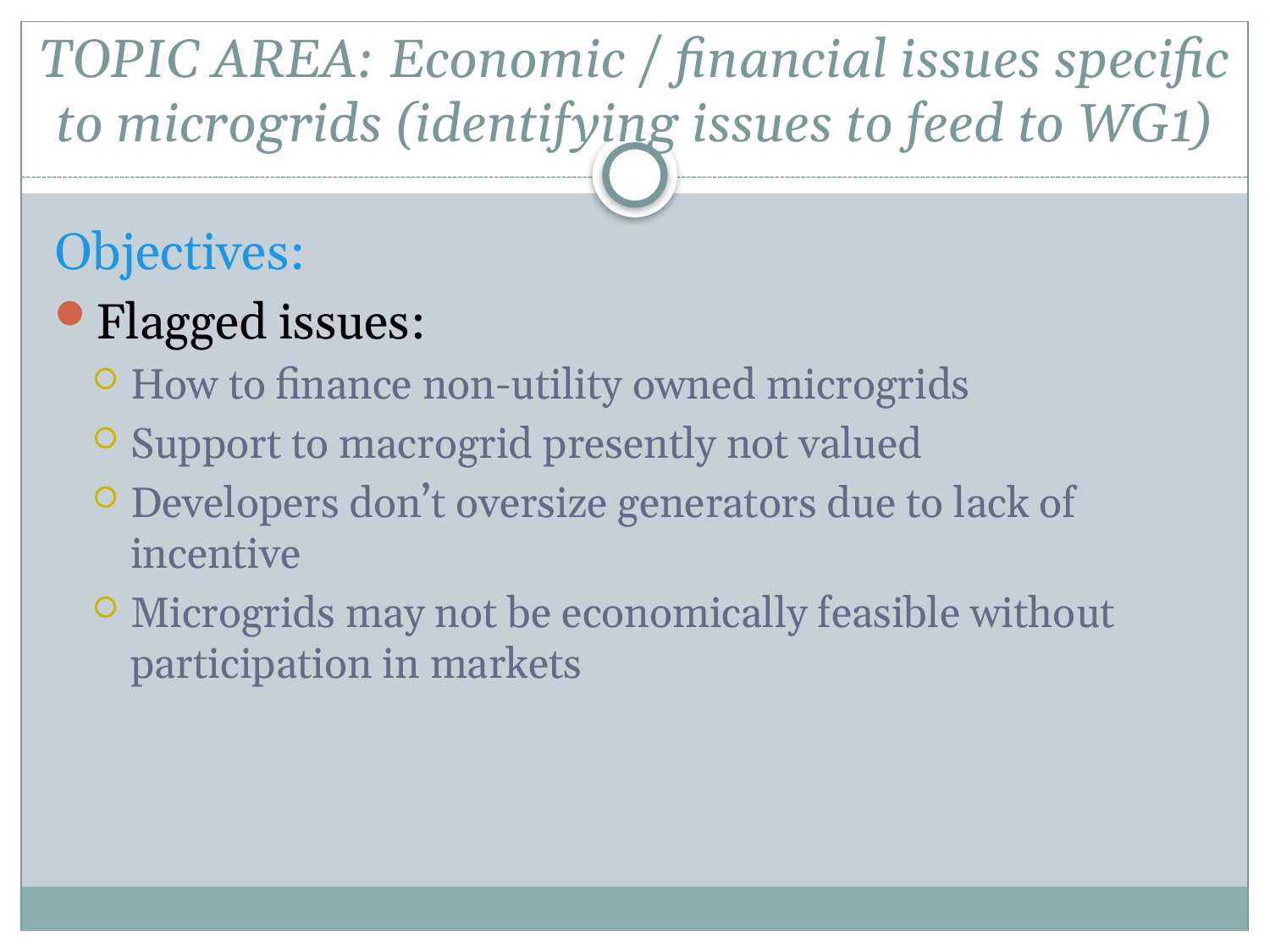

# TOPIC AREA: Economic / financial issues specific to microgrids (identifying issues to feed to WG1)
Objectives:
Flagged issues:
How to finance non-utility owned microgrids
Support to macrogrid presently not valued
Developers don’t oversize generators due to lack of incentive
Microgrids may not be economically feasible without participation in markets